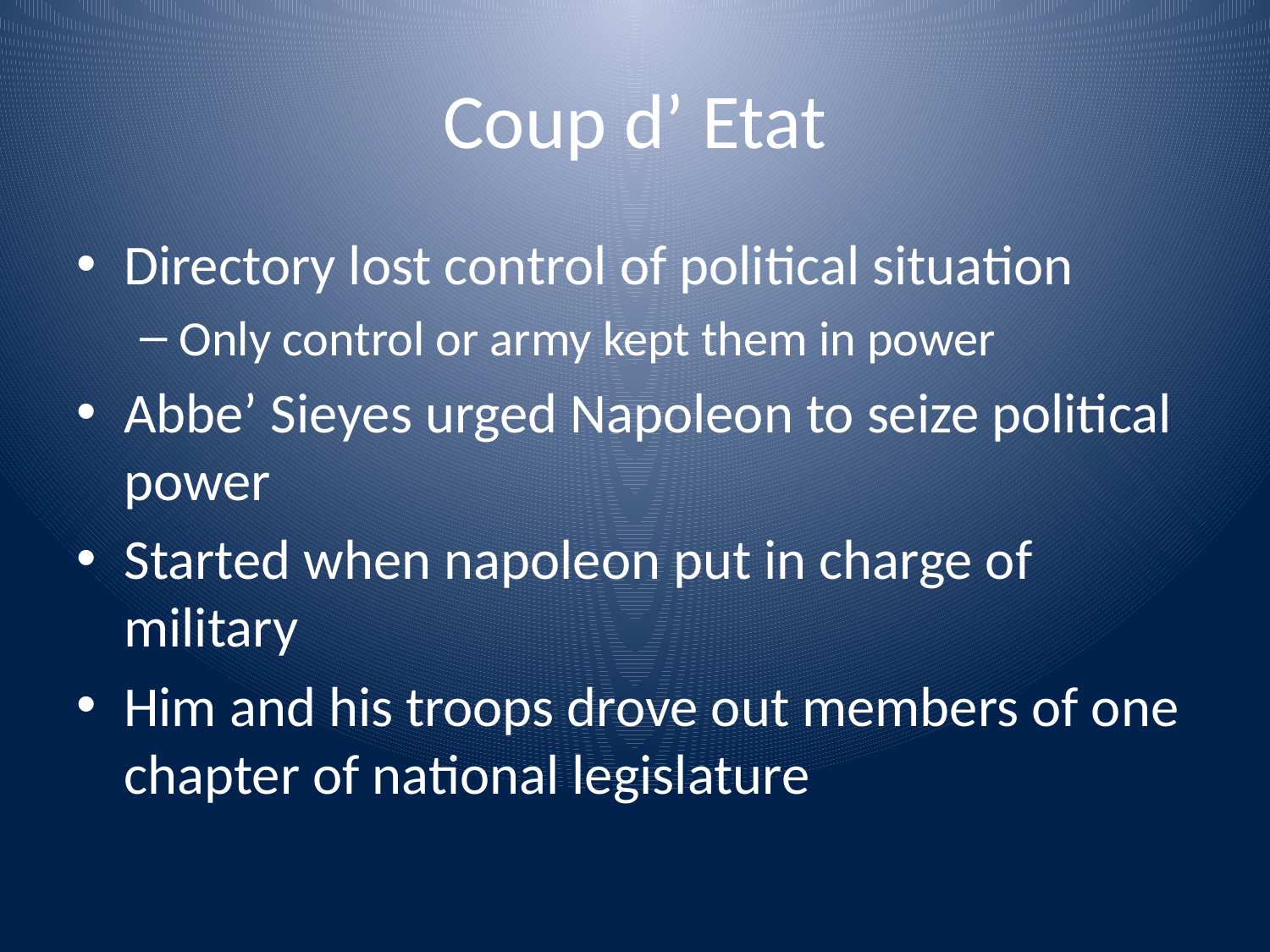

# Coup d’ Etat
Directory lost control of political situation
Only control or army kept them in power
Abbe’ Sieyes urged Napoleon to seize political power
Started when napoleon put in charge of military
Him and his troops drove out members of one chapter of national legislature